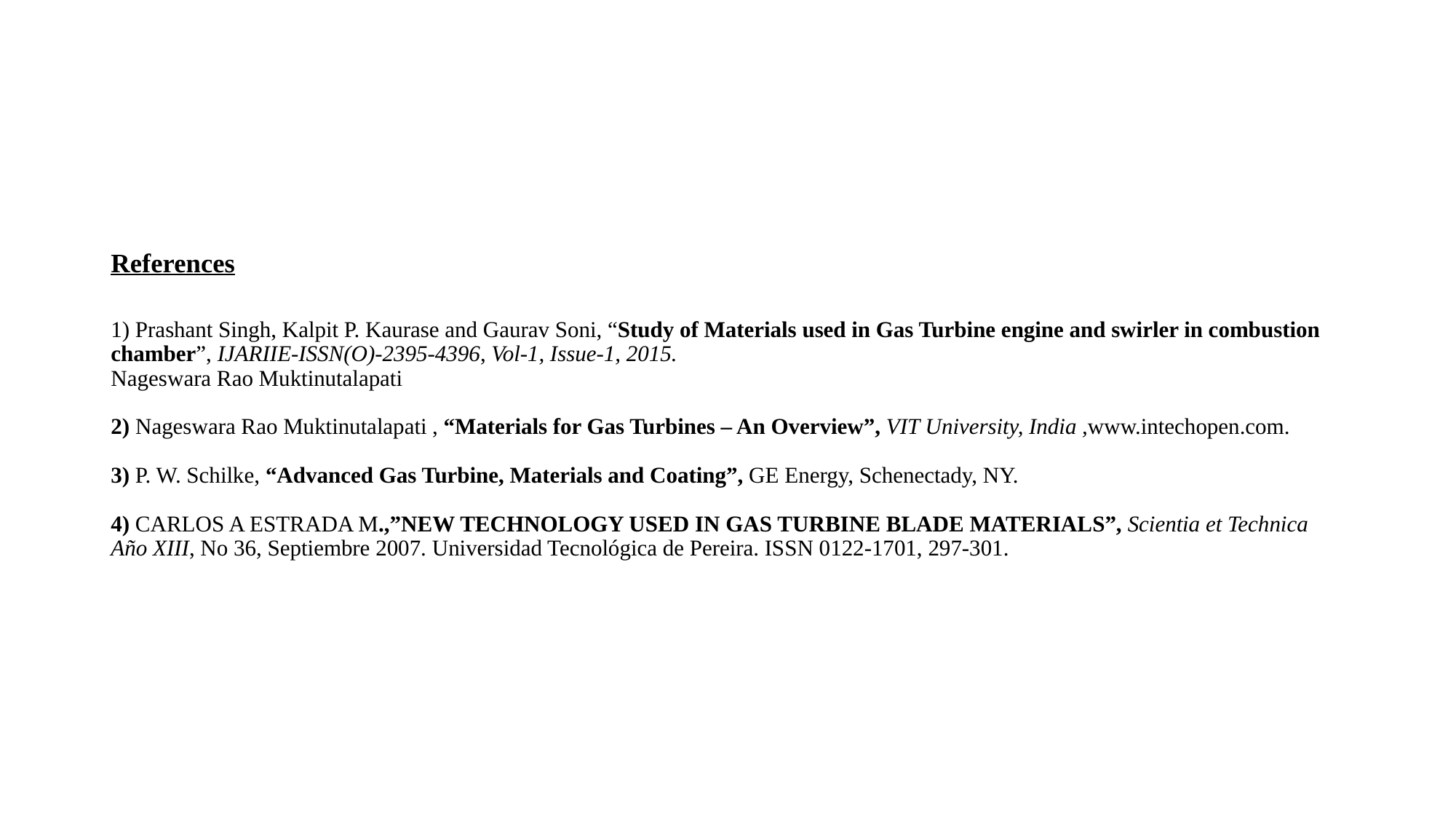

# References 1) Prashant Singh, Kalpit P. Kaurase and Gaurav Soni, “Study of Materials used in Gas Turbine engine and swirler in combustion chamber”, IJARIIE-ISSN(O)-2395-4396, Vol-1, Issue-1, 2015. Nageswara Rao Muktinutalapati 2) Nageswara Rao Muktinutalapati , “Materials for Gas Turbines – An Overview”, VIT University, India ,www.intechopen.com. 3) P. W. Schilke, “Advanced Gas Turbine, Materials and Coating”, GE Energy, Schenectady, NY. 4) CARLOS A ESTRADA M.,”NEW TECHNOLOGY USED IN GAS TURBINE BLADE MATERIALS”, Scientia et Technica Año XIII, No 36, Septiembre 2007. Universidad Tecnológica de Pereira. ISSN 0122-1701, 297-301.